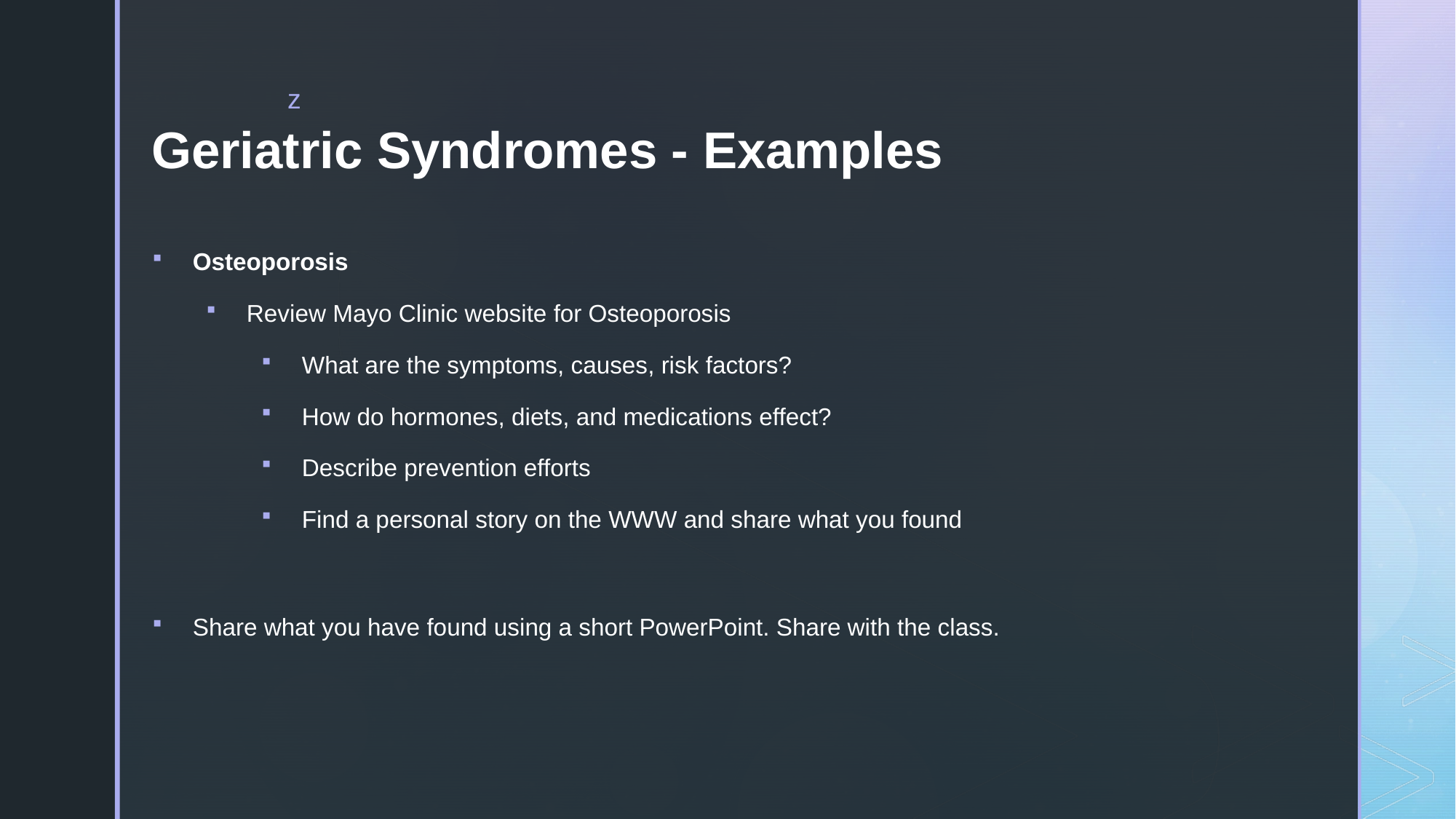

# Geriatric Syndromes - Examples
Osteoporosis
Review Mayo Clinic website for Osteoporosis
What are the symptoms, causes, risk factors?
How do hormones, diets, and medications effect?
Describe prevention efforts
Find a personal story on the WWW and share what you found

Share what you have found using a short PowerPoint. Share with the class.